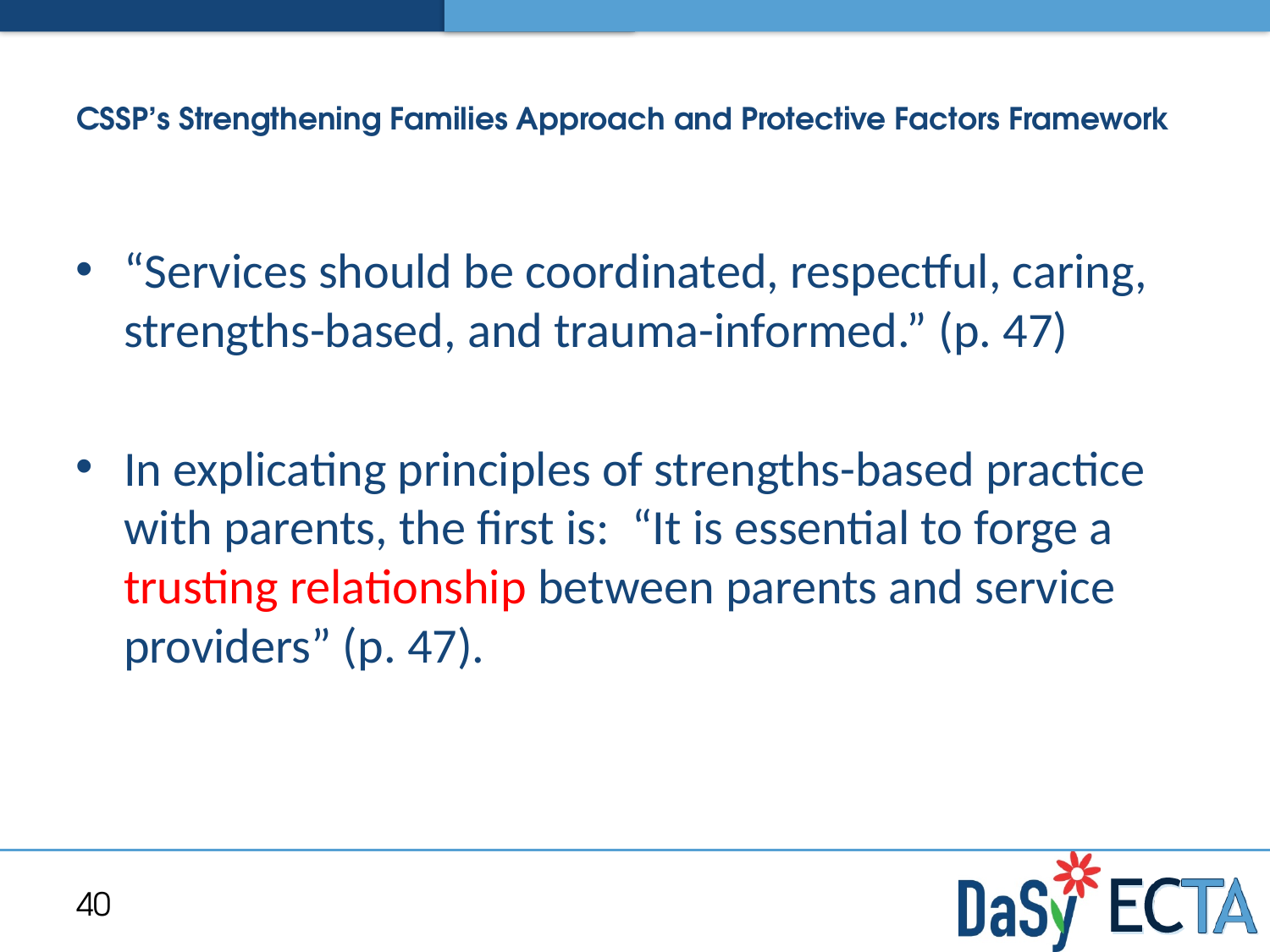

# CSSP’s Strengthening Families Approach and Protective Factors Framework
“Services should be coordinated, respectful, caring, strengths-based, and trauma-informed.” (p. 47)

In explicating principles of strengths-based practice with parents, the first is:  “It is essential to forge a trusting relationship between parents and service providers” (p. 47).

40